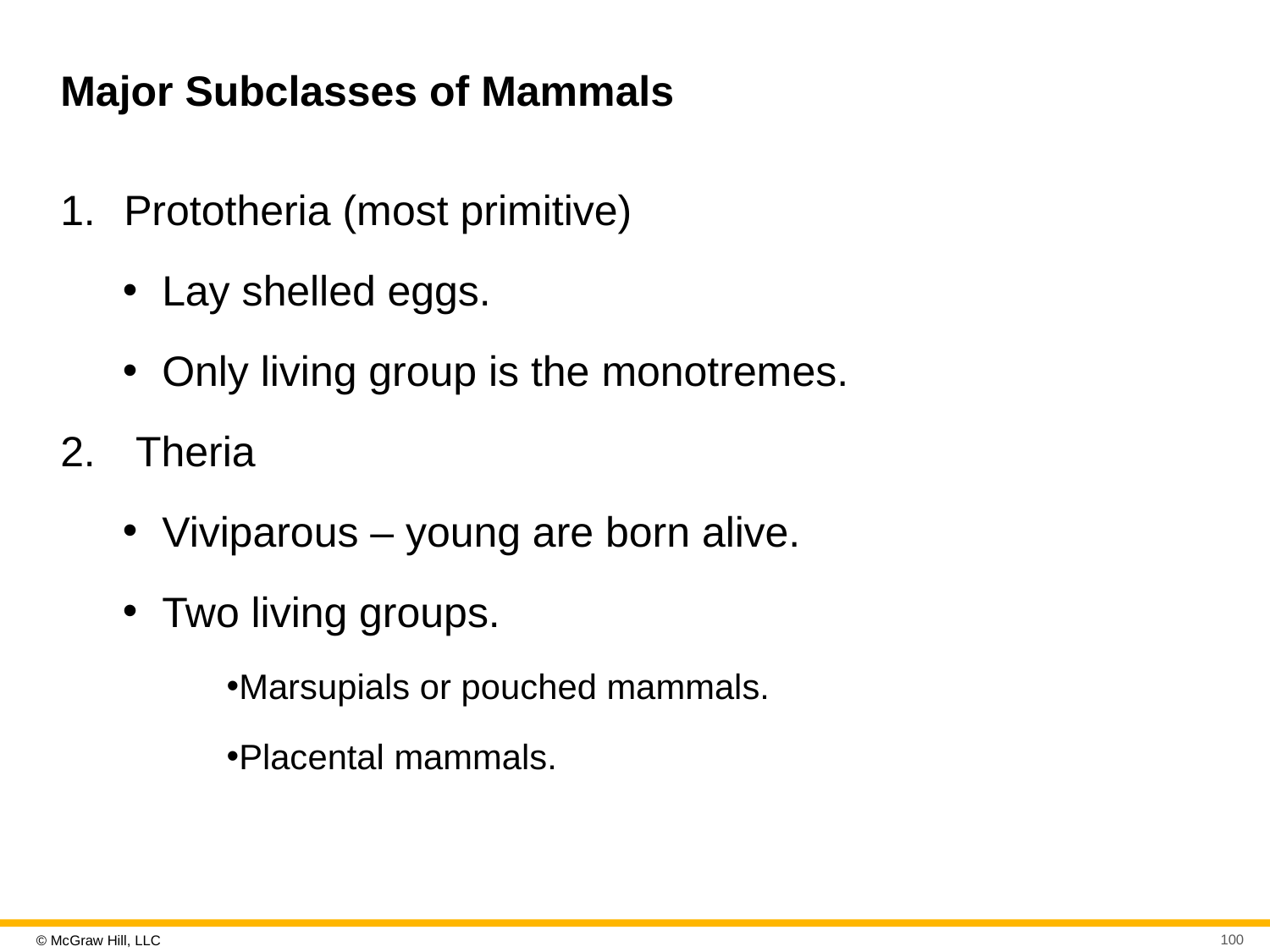

# Major Subclasses of Mammals
Prototheria (most primitive)
Lay shelled eggs.
Only living group is the monotremes.
 Theria
Viviparous – young are born alive.
Two living groups.
Marsupials or pouched mammals.
Placental mammals.
100